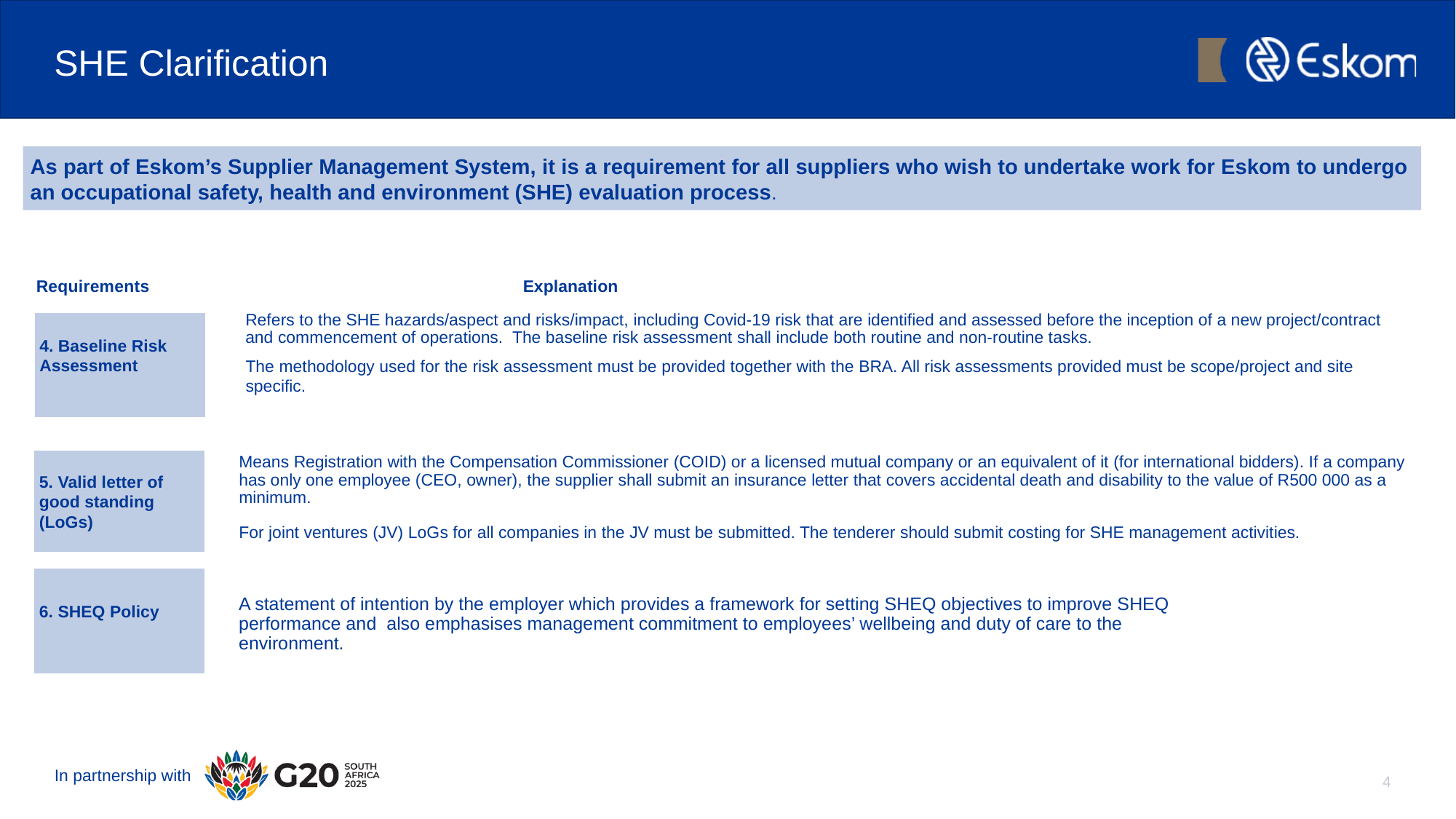

# SHE Clarification

As part of Eskom’s Supplier Management System, it is a requirement for all suppliers who wish to undertake work for Eskom to undergo an occupational safety, health and environment (SHE) evaluation process.
Requirements
Explanation
Refers to the SHE hazards/aspect and risks/impact, including Covid-19 risk that are identified and assessed before the inception of a new project/contract and commencement of operations.  The baseline risk assessment shall include both routine and non-routine tasks.
The methodology used for the risk assessment must be provided together with the BRA. All risk assessments provided must be scope/project and site specific.
4. Baseline Risk Assessment

5. Valid letter of good standing (LoGs)
Means Registration with the Compensation Commissioner (COID) or a licensed mutual company or an equivalent of it (for international bidders). If a company has only one employee (CEO, owner), the supplier shall submit an insurance letter that covers accidental death and disability to the value of R500 000 as a minimum.
For joint ventures (JV) LoGs for all companies in the JV must be submitted. The tenderer should submit costing for SHE management activities.

6. SHEQ Policy

A statement of intention by the employer which provides a framework for setting SHEQ objectives to improve SHEQ performance and  also emphasises management commitment to employees’ wellbeing and duty of care to the environment.
4